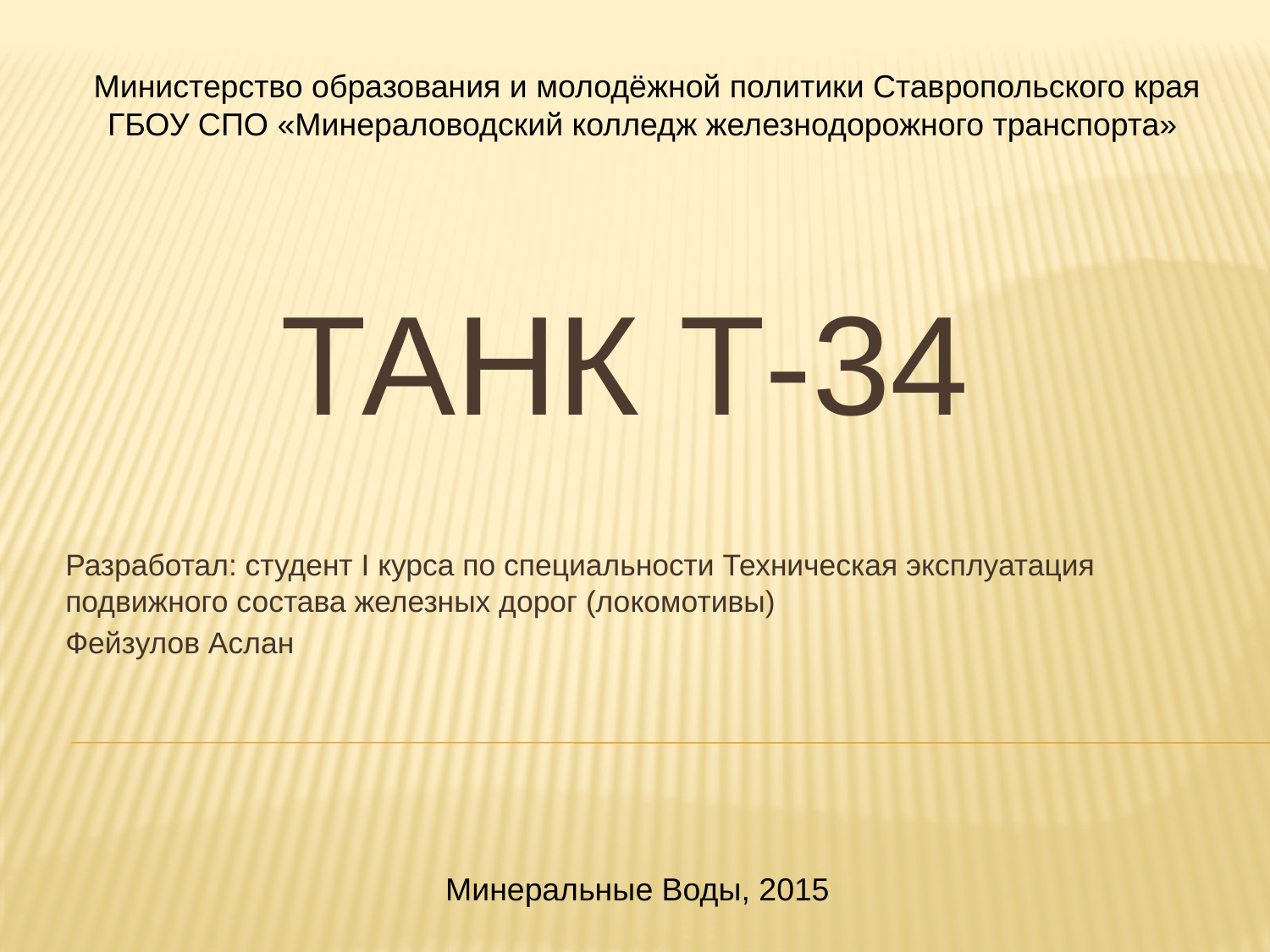

Министерство образования и молодёжной политики Ставропольского края
ГБОУ СПО «Минераловодский колледж железнодорожного транспорта»
# ТАНК Т-34
Разработал: студент I курса по специальности Техническая эксплуатация подвижного состава железных дорог (локомотивы)
Фейзулов Аслан
Минеральные Воды, 2015